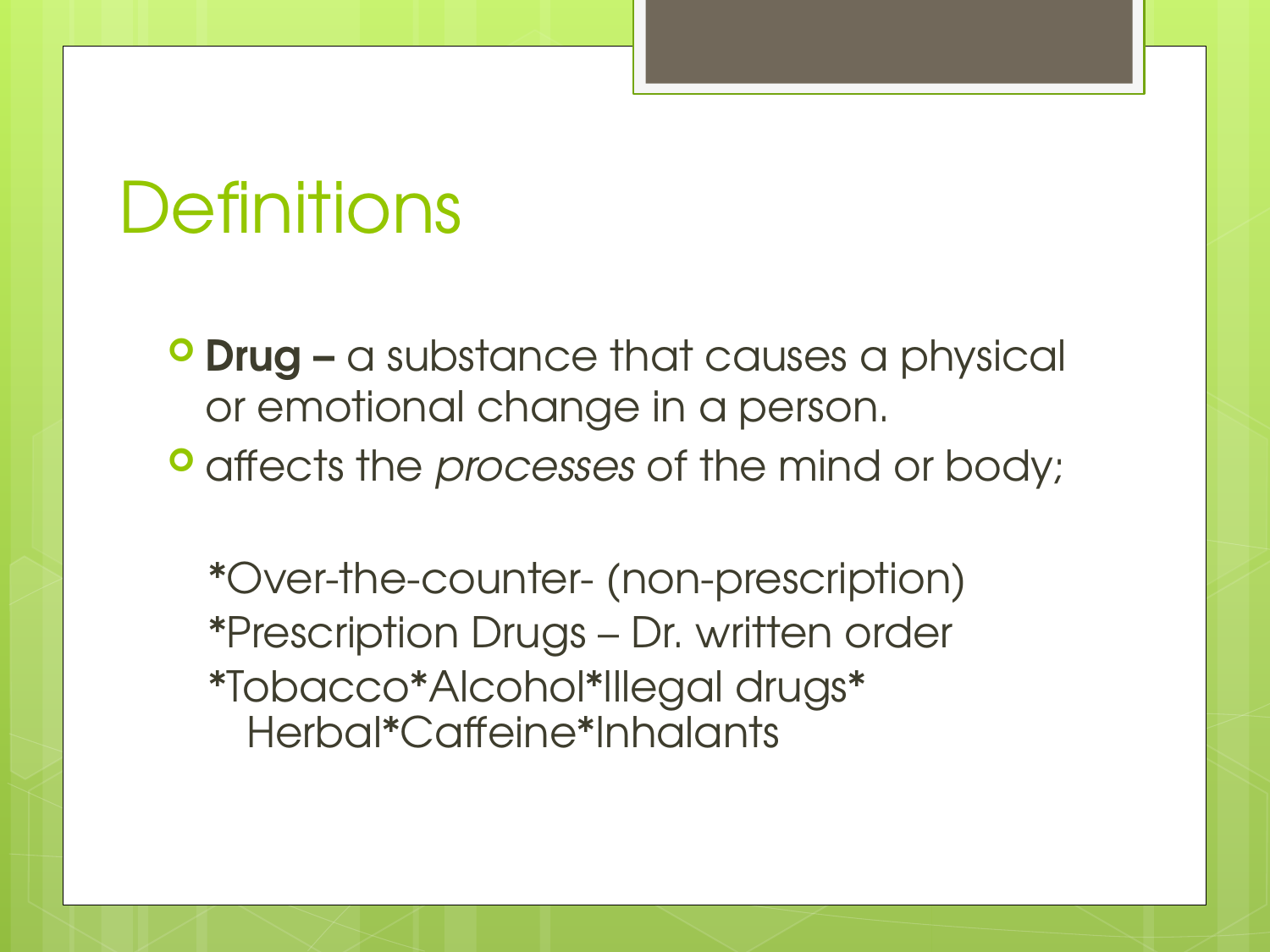

# Definitions
Drug – a substance that causes a physical or emotional change in a person.
affects the processes of the mind or body;

*Over-the-counter- (non-prescription)
*Prescription Drugs – Dr. written order
*Tobacco*Alcohol*Illegal drugs* Herbal*Caffeine*Inhalants